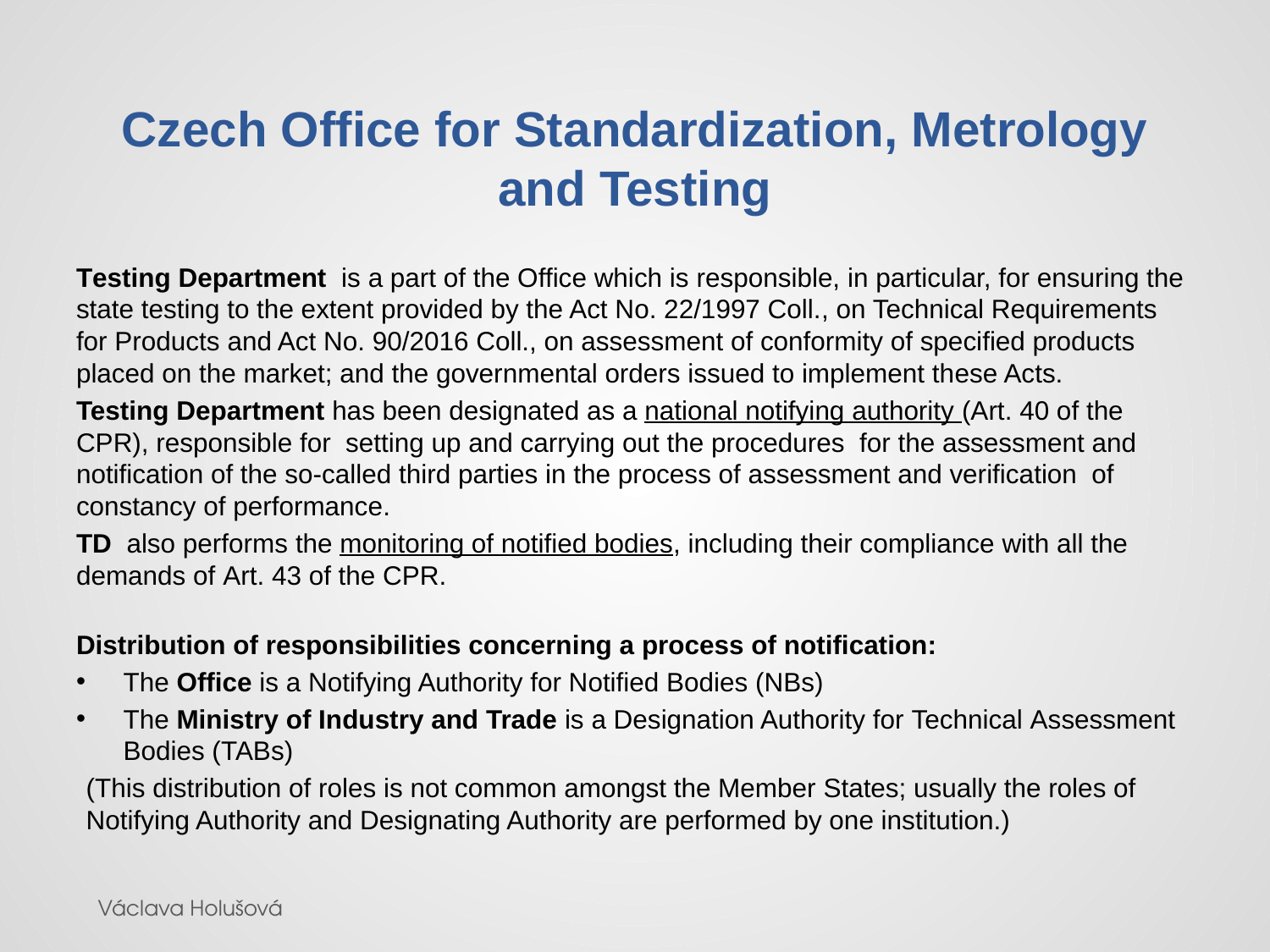

# Czech Office for Standardization, Metrology and Testing

Testing Department  is a part of the Office which is responsible, in particular, for ensuring the state testing to the extent provided by the Act No. 22/1997 Coll., on Technical Requirements for Products and Act No. 90/2016 Coll., on assessment of conformity of specified products placed on the market; and the governmental orders issued to implement these Acts.
Testing Department has been designated as a national notifying authority (Art. 40 of the CPR), responsible for  setting up and carrying out the procedures  for the assessment and notification of the so-called third parties in the process of assessment and verification  of constancy of performance.
TD  also performs the monitoring of notified bodies, including their compliance with all the demands of Art. 43 of the CPR.

Distribution of responsibilities concerning a process of notification:
The Office is a Notifying Authority for Notified Bodies (NBs)
The Ministry of Industry and Trade is a Designation Authority for Technical Assessment Bodies (TABs)
(This distribution of roles is not common amongst the Member States; usually the roles of Notifying Authority and Designating Authority are performed by one institution.)

Václava Holušová